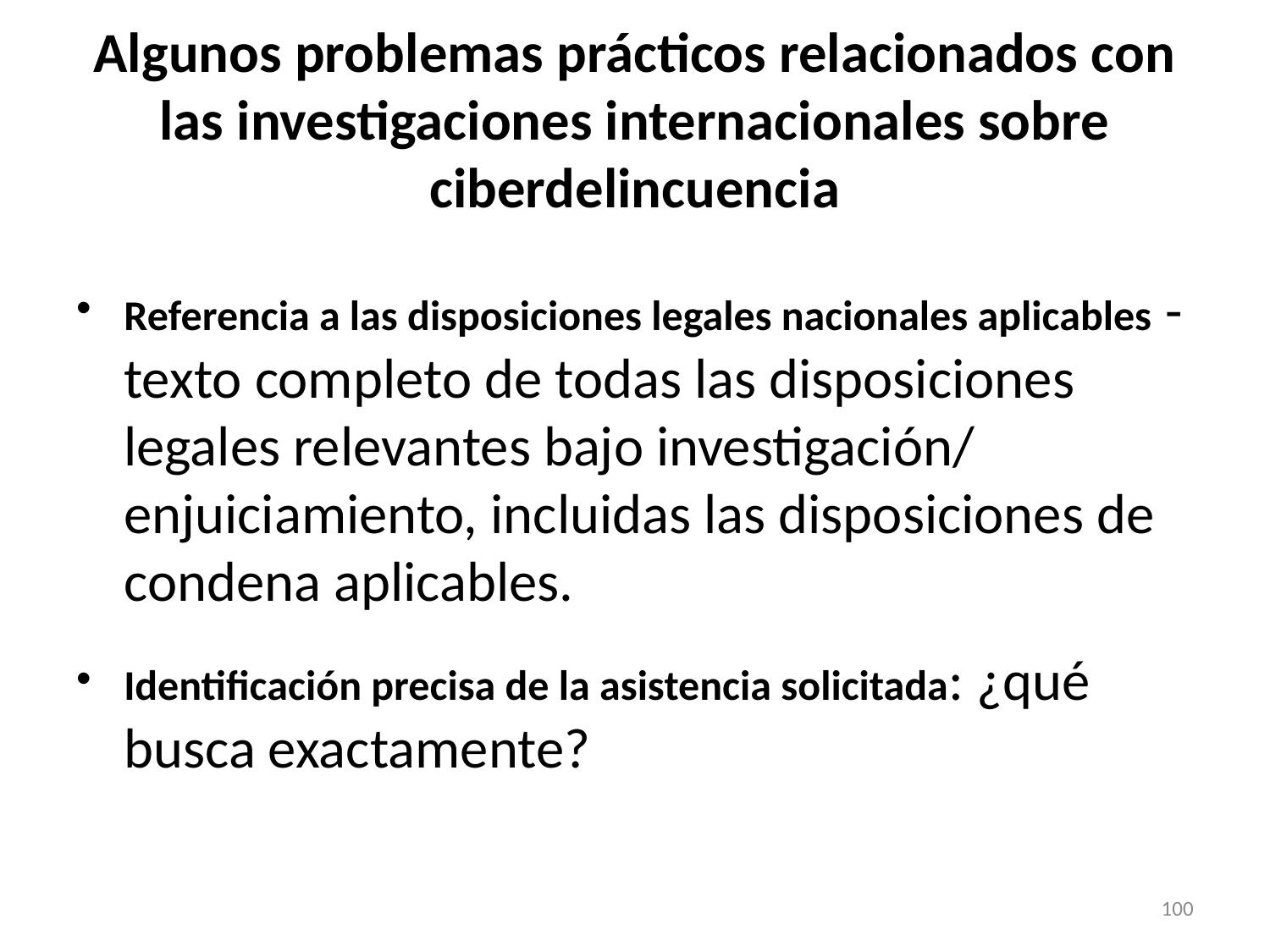

# Algunos problemas prácticos relacionados con las investigaciones internacionales sobre ciberdelincuencia
Referencia a las disposiciones legales nacionales aplicables - texto completo de todas las disposiciones legales relevantes bajo investigación/ enjuiciamiento, incluidas las disposiciones de condena aplicables.
Identificación precisa de la asistencia solicitada: ¿qué busca exactamente?
100